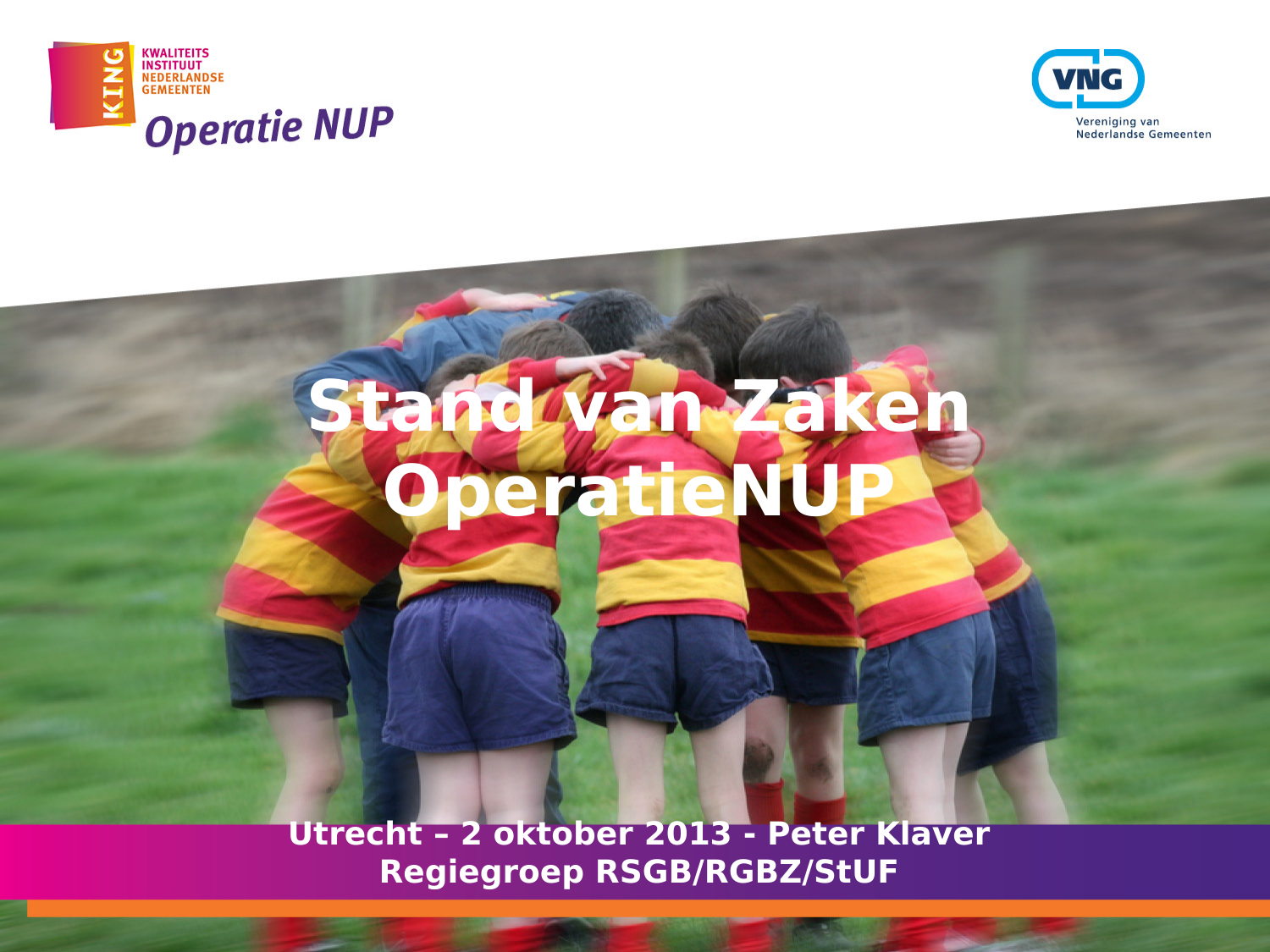

# Stand van Zaken OperatieNUP Utrecht – 2 oktober 2013 - Peter Klaver Regiegroep RSGB/RGBZ/StUF